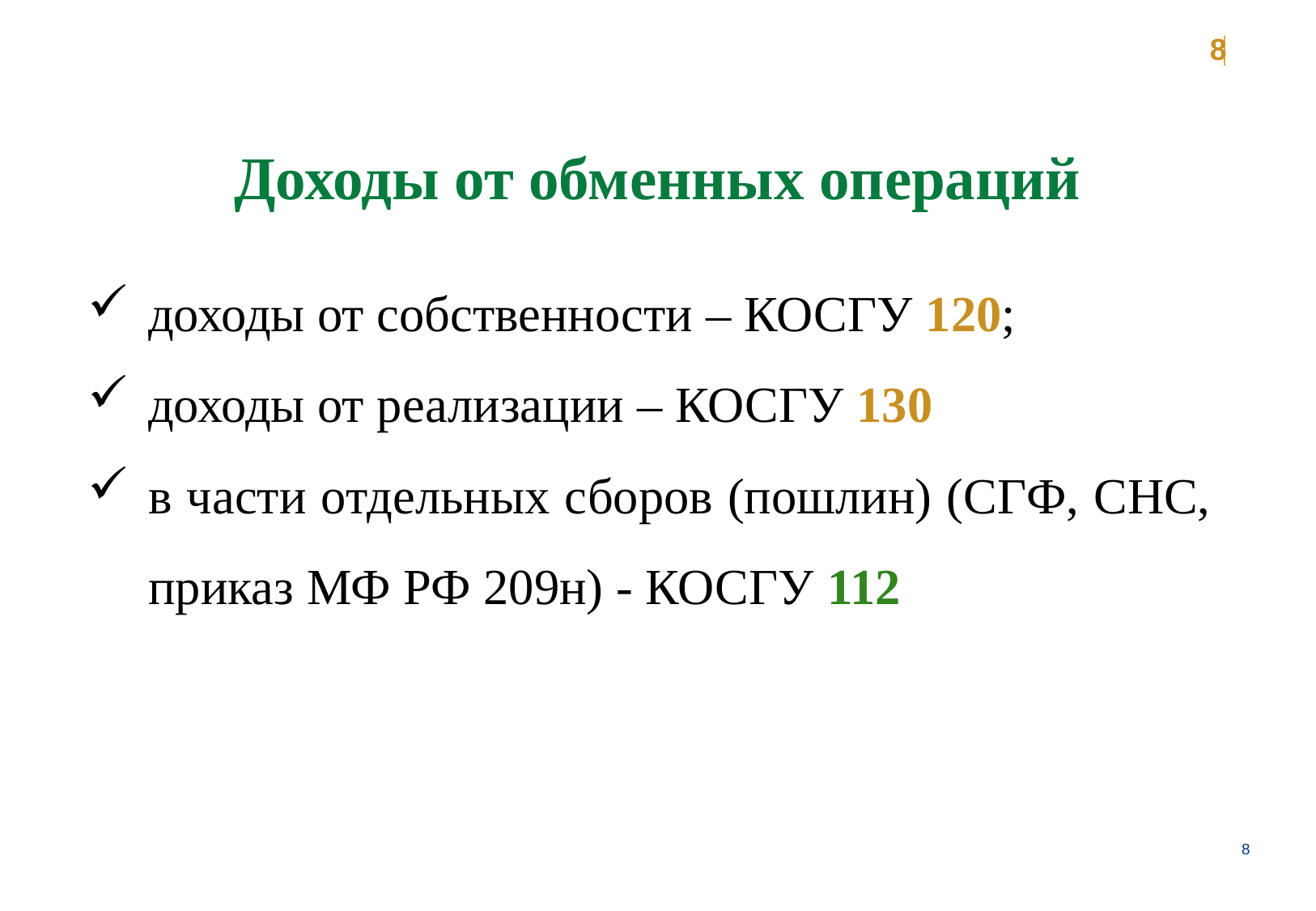

8
Доходы от обменных операций
доходы от собственности – КОСГУ 120;
доходы от реализации – КОСГУ 130
в части отдельных сборов (пошлин) (СГФ, СНС, приказ МФ РФ 209н) - КОСГУ 112